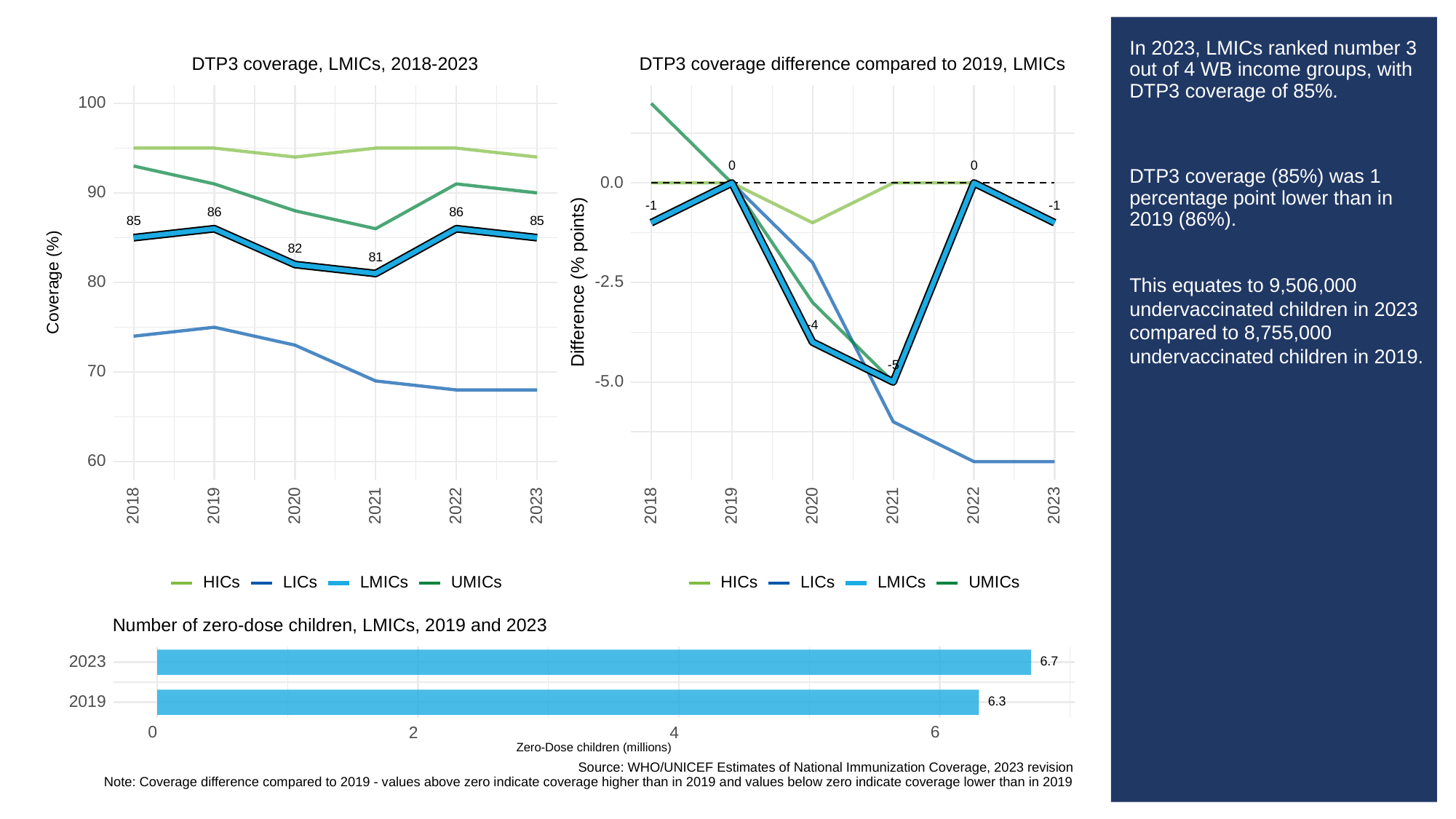

# In 2023, LMICs ranked number 3 out of 4 WB income groups, with DTP3 coverage of 85%.

DTP3 coverage (85%) was 1 percentage point lower than in 2019 (86%).

This equates to 9,506,000 undervaccinated children in 2023 compared to 8,755,000 undervaccinated children in 2019.

DTP3 coverage, LMICs, 2018-2023
DTP3 coverage difference compared to 2019, LMICs

100

0
0

0.0

90

-1
-1
86
86
85
85

82
81
Difference (% points)
Coverage (%)
80
-2.5

-4

-5
70

-5.0

60

2023
2023
2018
2019
2020
2021
2022
2018
2019
2020
2021
2022
HICs
LICs
LMICs
UMICs
HICs
LICs
LMICs
UMICs

Number of zero-dose children, LMICs, 2019 and 2023

2023
6.7

2019
6.3

0
6
2
4
Zero-Dose children (millions)
Source: WHO/UNICEF Estimates of National Immunization Coverage, 2023 revision
Note: Coverage difference compared to 2019 - values above zero indicate coverage higher than in 2019 and values below zero indicate coverage lower than in 2019